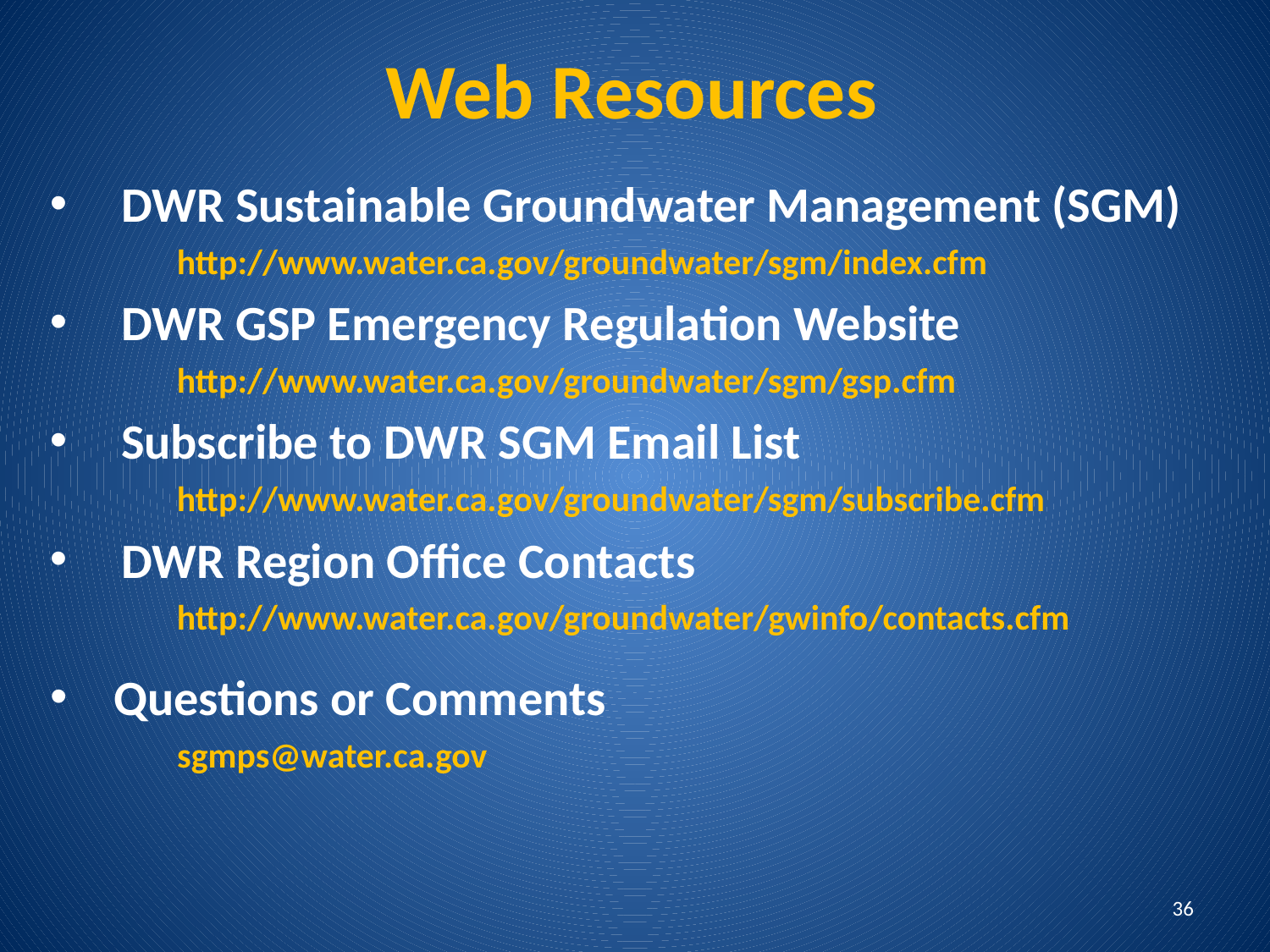

# Web Resources
DWR Sustainable Groundwater Management (SGM)
http://www.water.ca.gov/groundwater/sgm/index.cfm
DWR GSP Emergency Regulation Website
http://www.water.ca.gov/groundwater/sgm/gsp.cfm
Subscribe to DWR SGM Email List
http://www.water.ca.gov/groundwater/sgm/subscribe.cfm
DWR Region Office Contacts
http://www.water.ca.gov/groundwater/gwinfo/contacts.cfm
Questions or Comments
sgmps@water.ca.gov
36